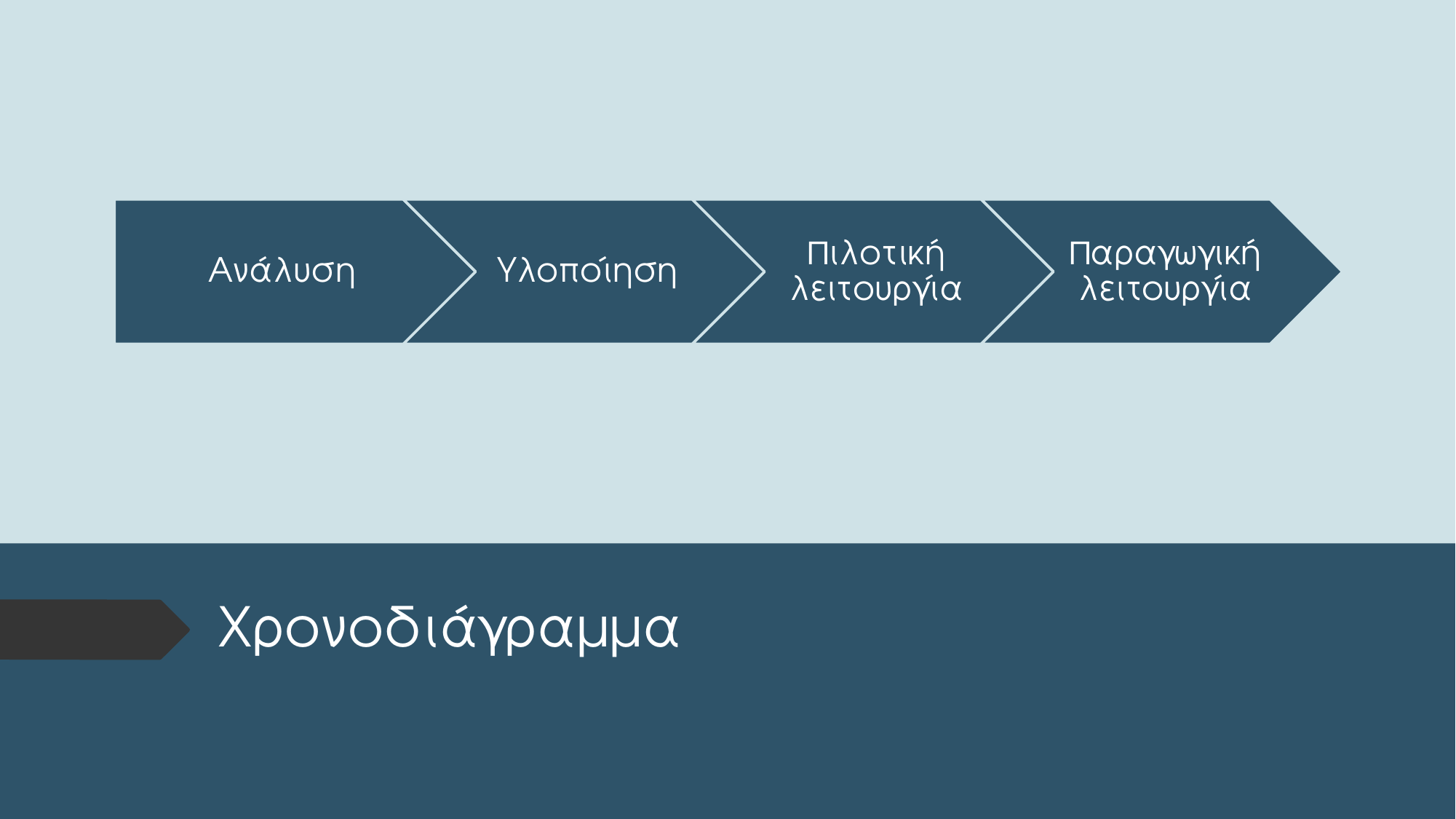

Ανάλυση
Υλοποίηση
Πιλοτική λειτουργία
Παραγωγική λειτουργία

# Χρονοδιάγραμμα